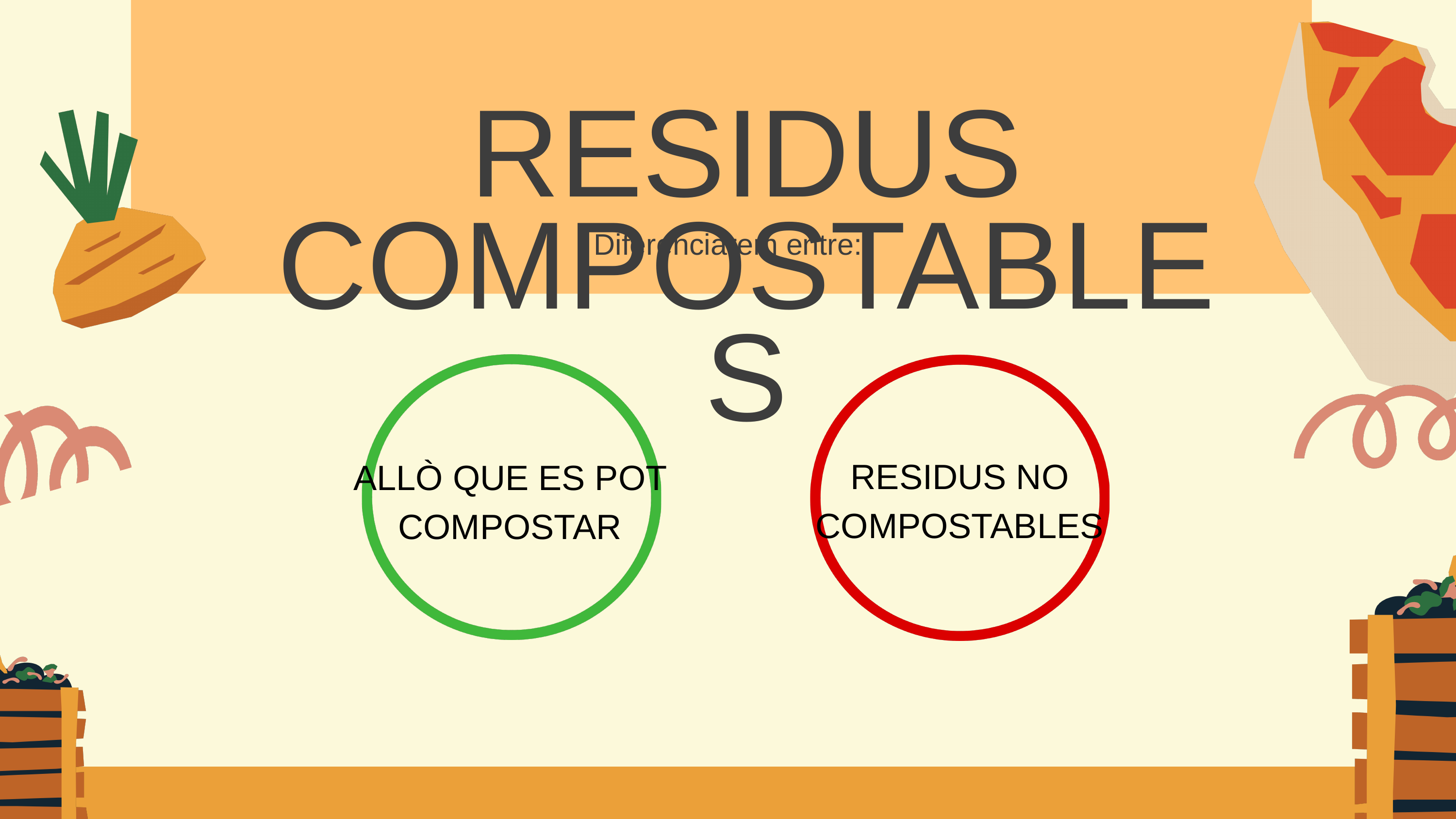

RESIDUS COMPOSTABLES
Diferenciarem entre:

RESIDUS NO COMPOSTABLES
ALLÒ QUE ES POT COMPOSTAR